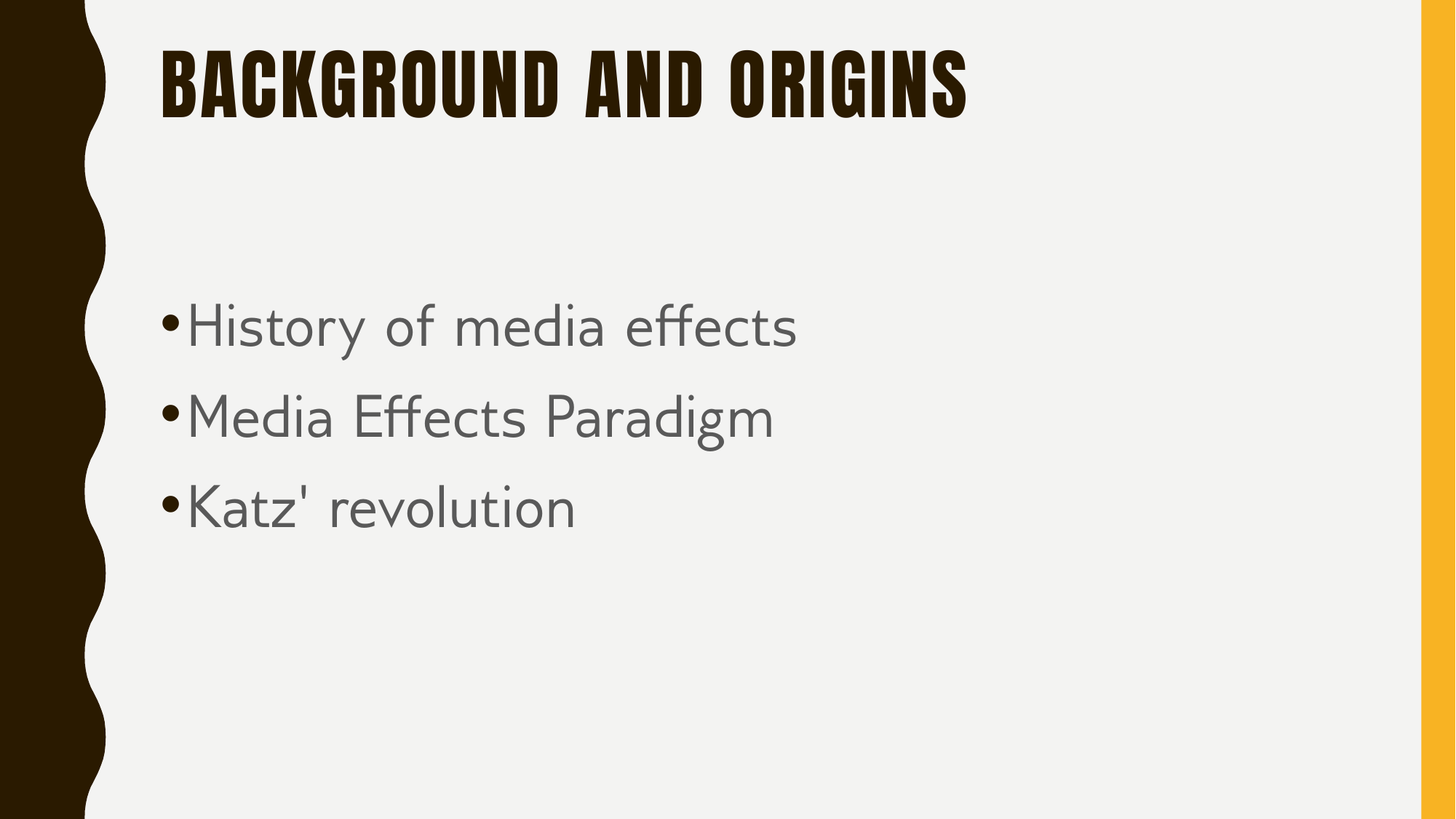

# Background and origins
History of media effects
Media Effects Paradigm
Katz' revolution